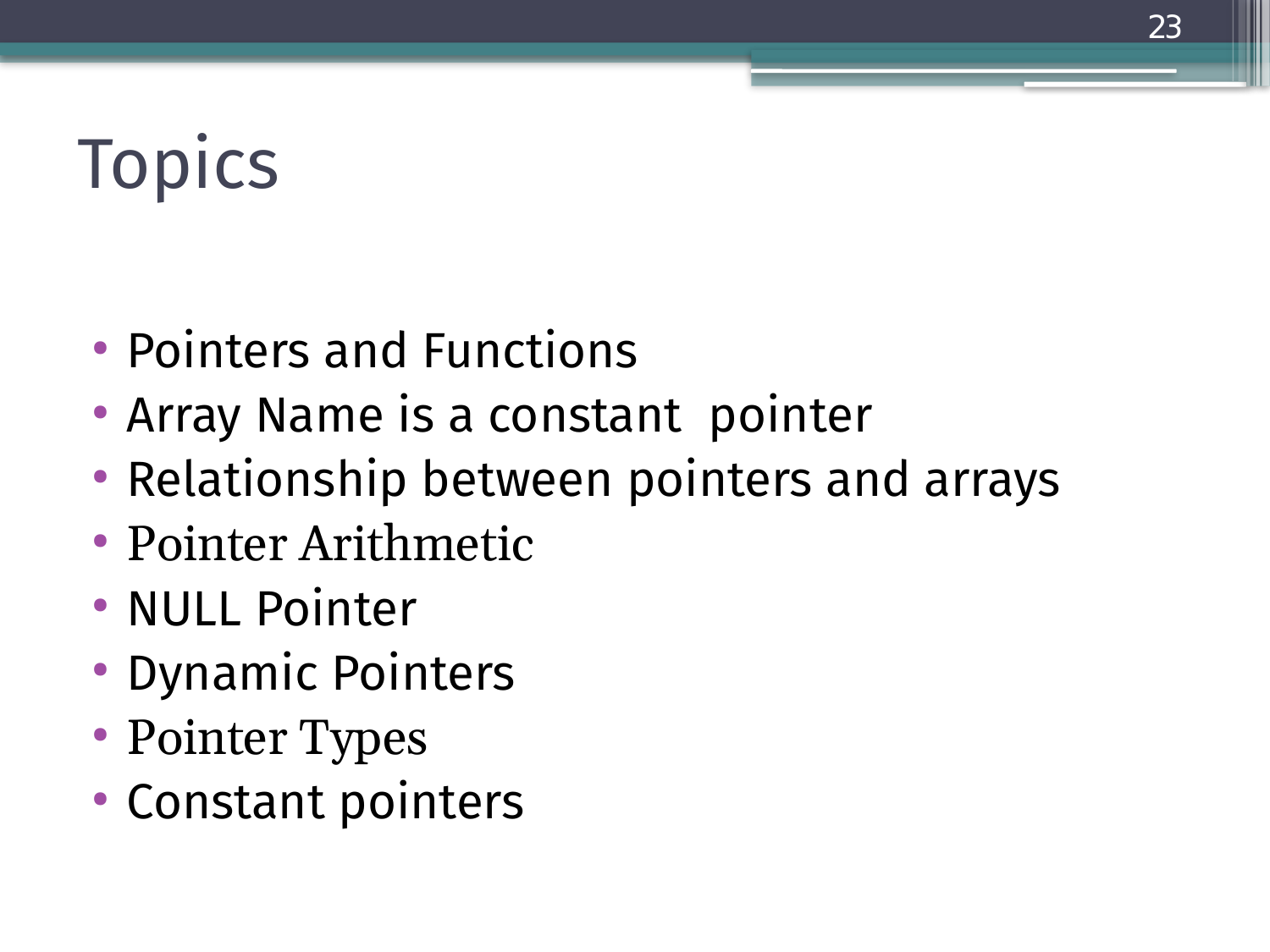

23
# Topics
Pointers and Functions
Array Name is a constant  pointer
Relationship between pointers and arrays
Pointer Arithmetic
NULL Pointer
Dynamic Pointers
Pointer Types
Constant pointers